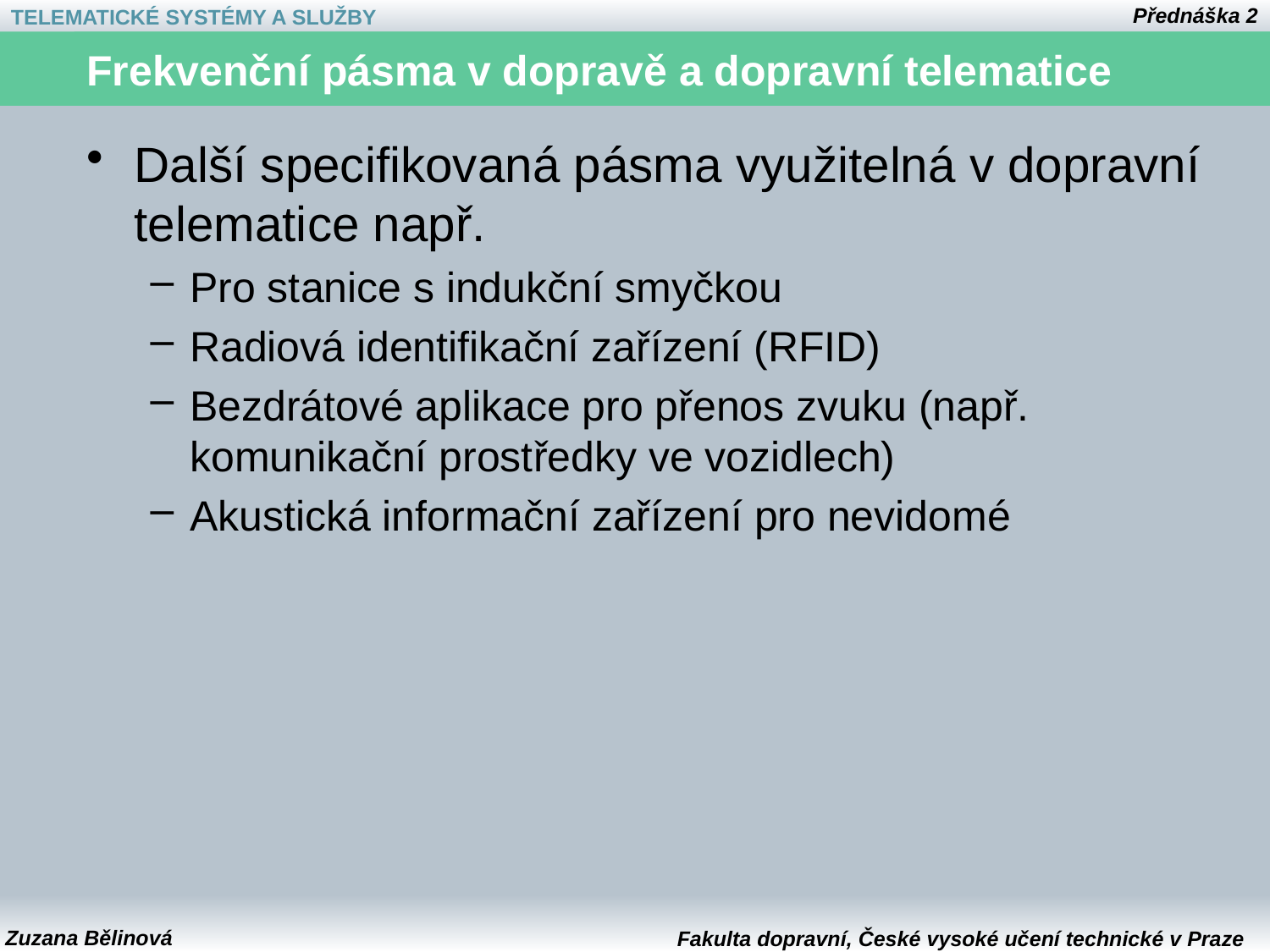

# Frekvenční pásma v dopravě a dopravní telematice
Další specifikovaná pásma využitelná v dopravní telematice např.
Pro stanice s indukční smyčkou
Radiová identifikační zařízení (RFID)
Bezdrátové aplikace pro přenos zvuku (např. komunikační prostředky ve vozidlech)
Akustická informační zařízení pro nevidomé